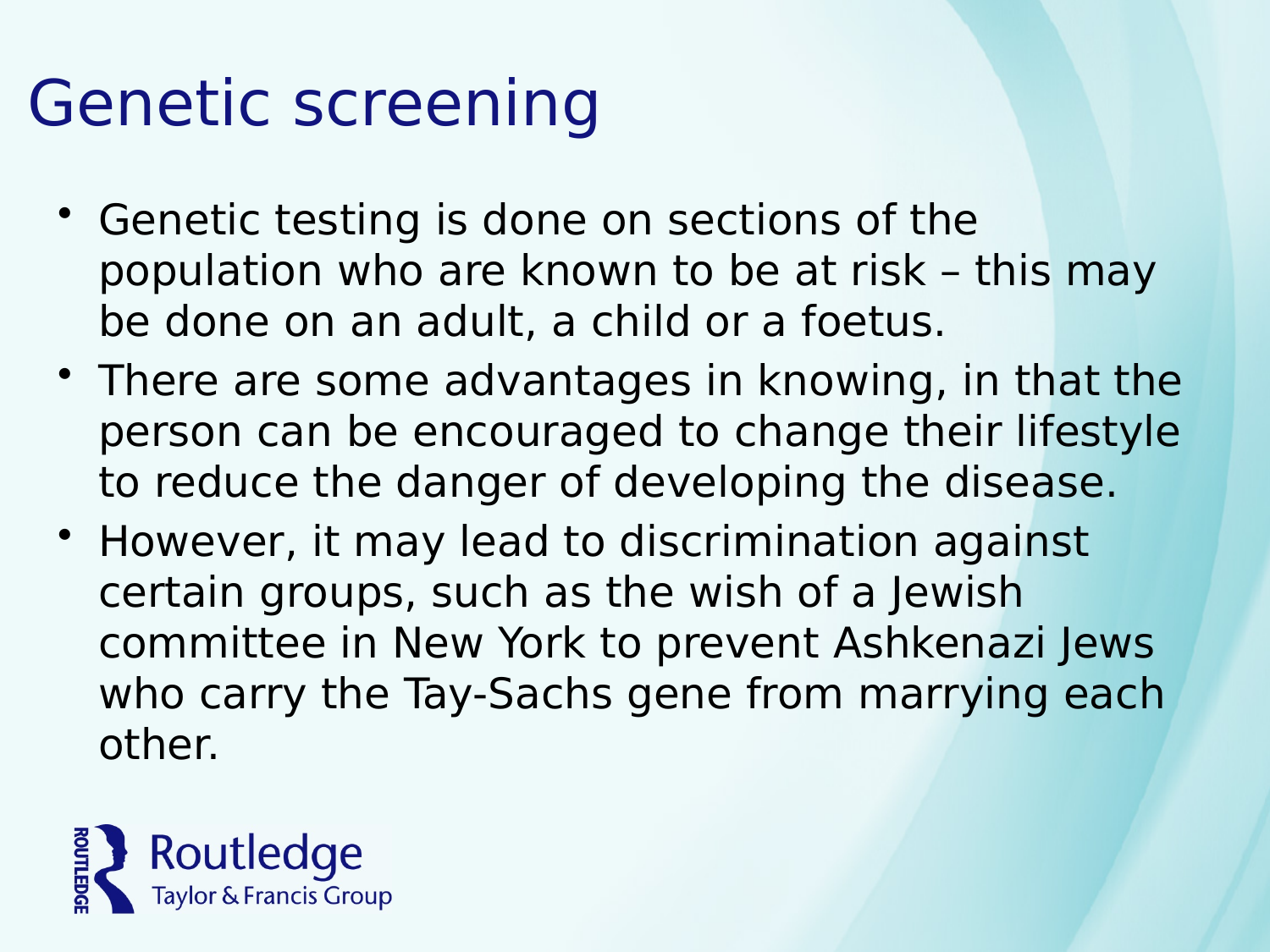

# Genetic screening
Genetic testing is done on sections of the population who are known to be at risk – this may be done on an adult, a child or a foetus.
There are some advantages in knowing, in that the person can be encouraged to change their lifestyle to reduce the danger of developing the disease.
However, it may lead to discrimination against certain groups, such as the wish of a Jewish committee in New York to prevent Ashkenazi Jews who carry the Tay-Sachs gene from marrying each other.